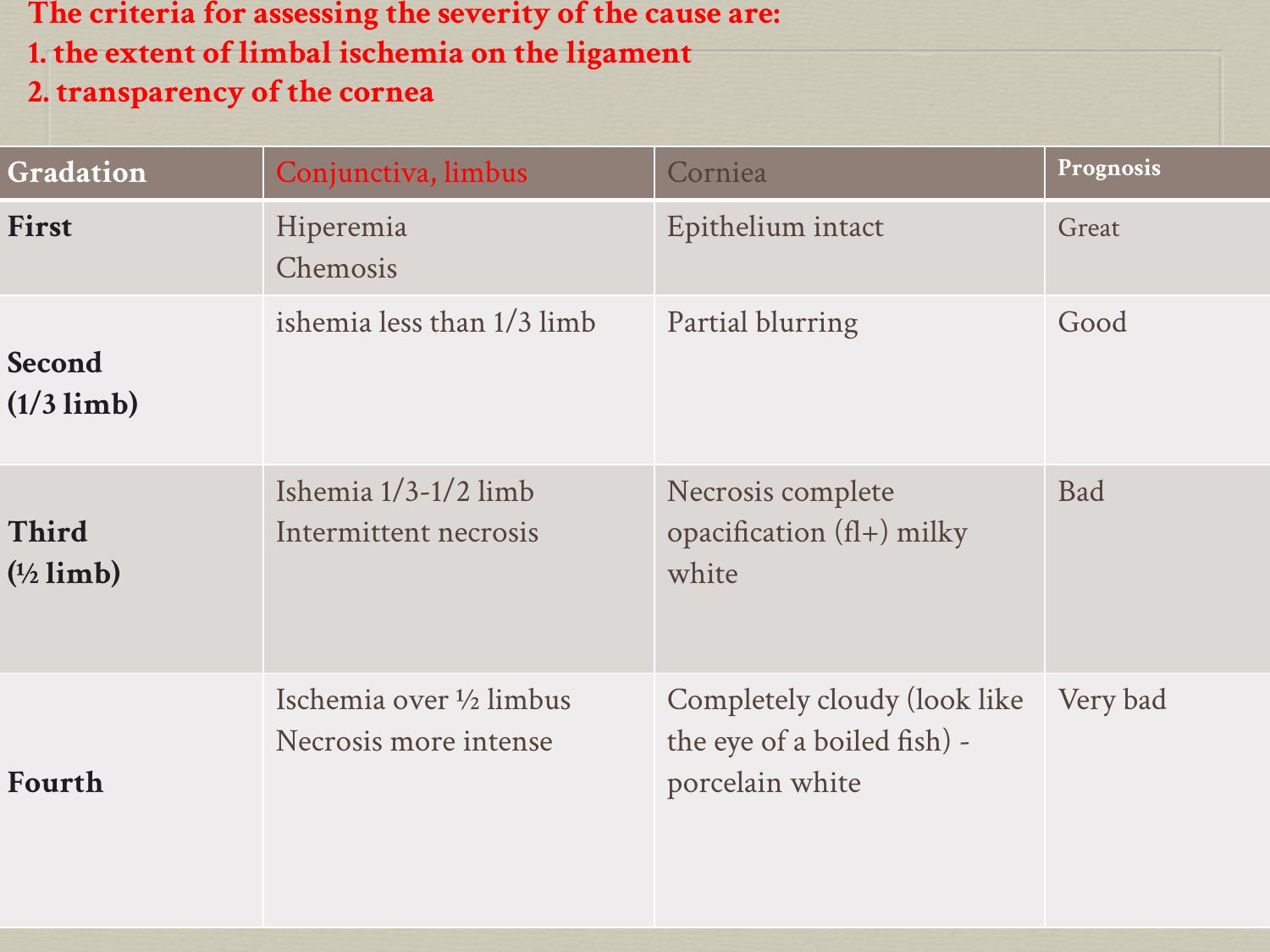

The criteria for assessing the severity of the cause are:
1. the extent of limbal ischemia on the ligament
2. transparency of the cornea

| Gradation | Conjunctiva, limbus | Corniea | Prognosis |
| --- | --- | --- | --- |
| First | Hiperemia Chemosis | Epithelium intact | Great |
| Second (1/3 limb) | ishemia less than 1/3 limb | Partial blurring | Good |
| Third (½ limb) | Ishemia 1/3-1/2 limb Intermittent necrosis | Necrosis complete opacification (fl+) milky white | Bad |
| Fourth | Ischemia over ½ limbus Necrosis more intense | Completely cloudy (look like the eye of a boiled fish) - porcelain white | Very bad |
први